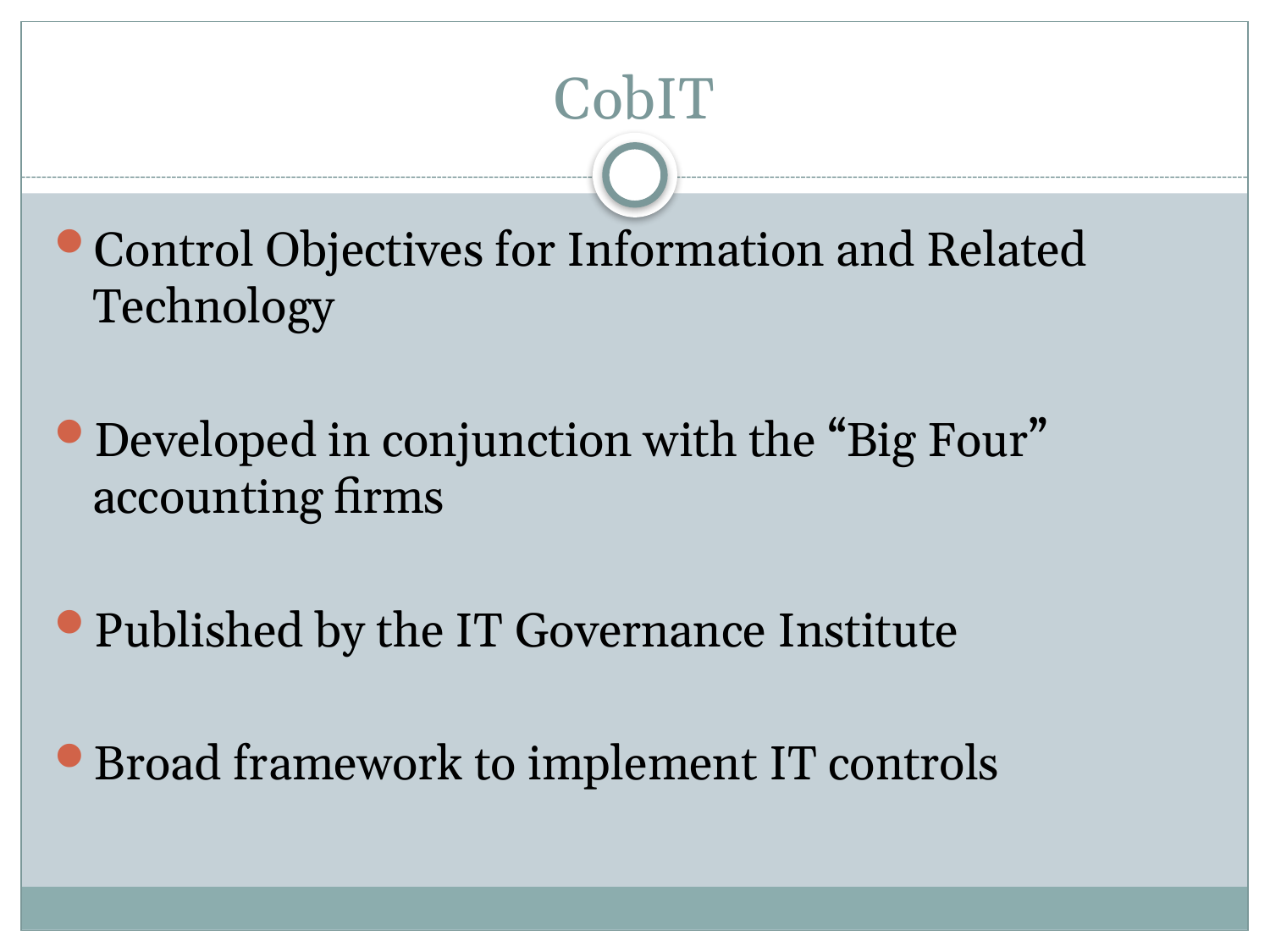

# CobIT
Control Objectives for Information and Related Technology

Developed in conjunction with the “Big Four” accounting firms

Published by the IT Governance Institute

Broad framework to implement IT controls